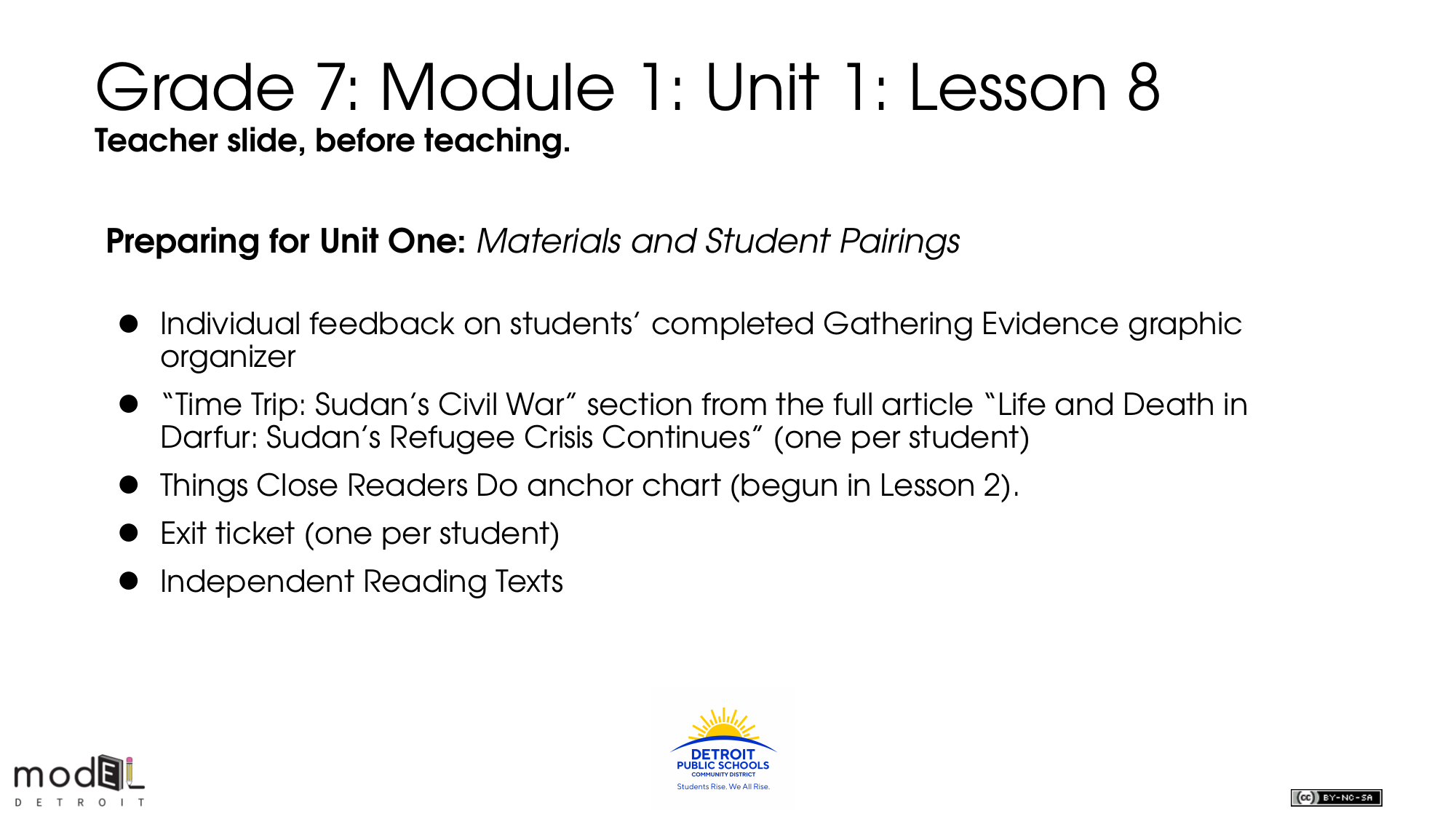

Grade 7: Module 1: Unit 1: Lesson 8
Teacher slide, before teaching.
Preparing for Unit One: Materials and Student Pairings

Individual feedback on students’ completed Gathering Evidence graphic organizer
“Time Trip: Sudan’s Civil War” section from the full article “Life and Death in Darfur: Sudan’s Refugee Crisis Continues” (one per student)
Things Close Readers Do anchor chart (begun in Lesson 2).
Exit ticket (one per student)
Independent Reading Texts